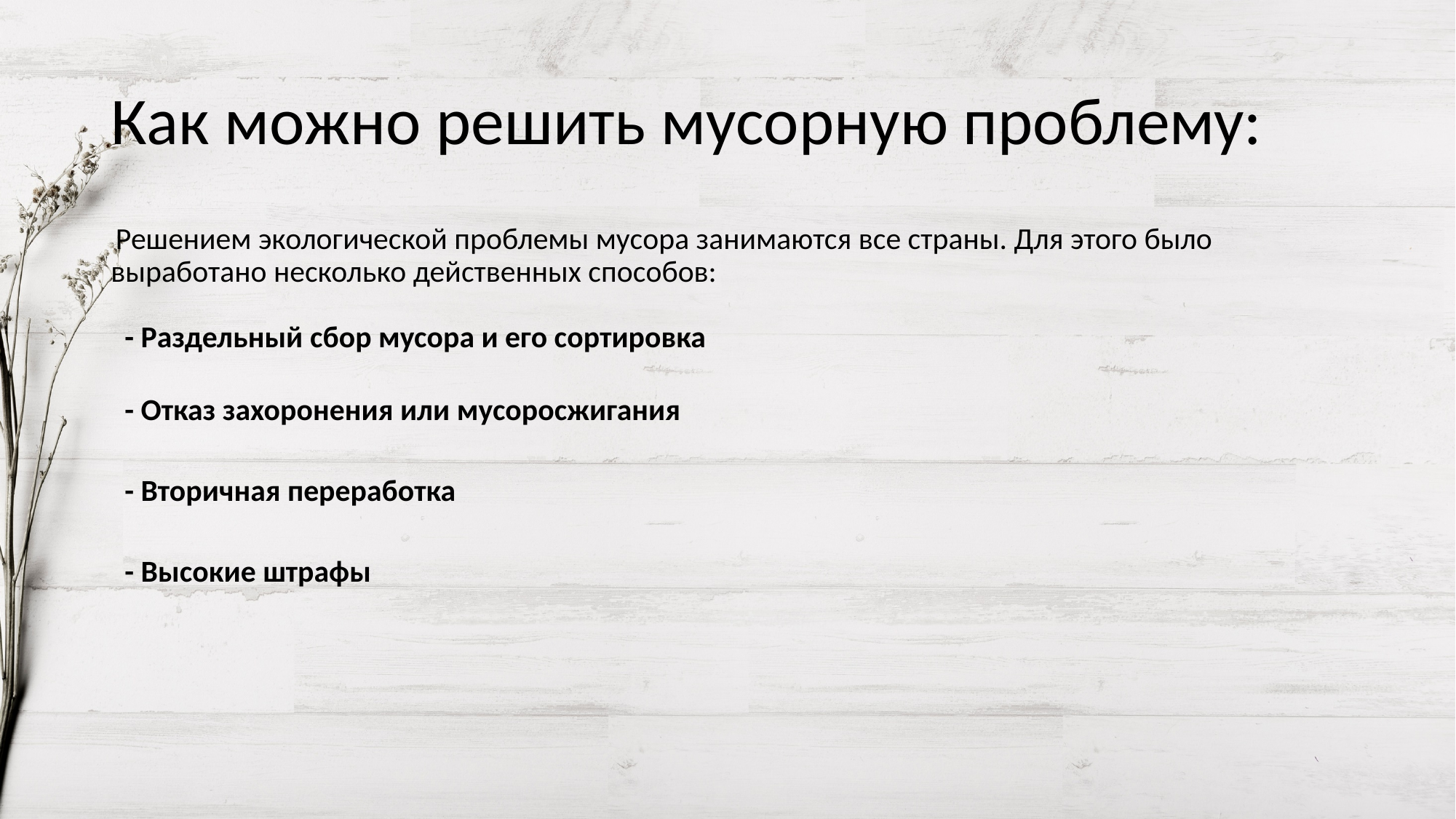

# Как можно решить мусорную проблему:
 Решением экологической проблемы мусора занимаются все страны. Для этого было выработано несколько действенных способов:
  - Раздельный сбор мусора и его сортировка
  - Отказ захоронения или мусоросжигания

  - Вторичная переработка

  - Высокие штрафы